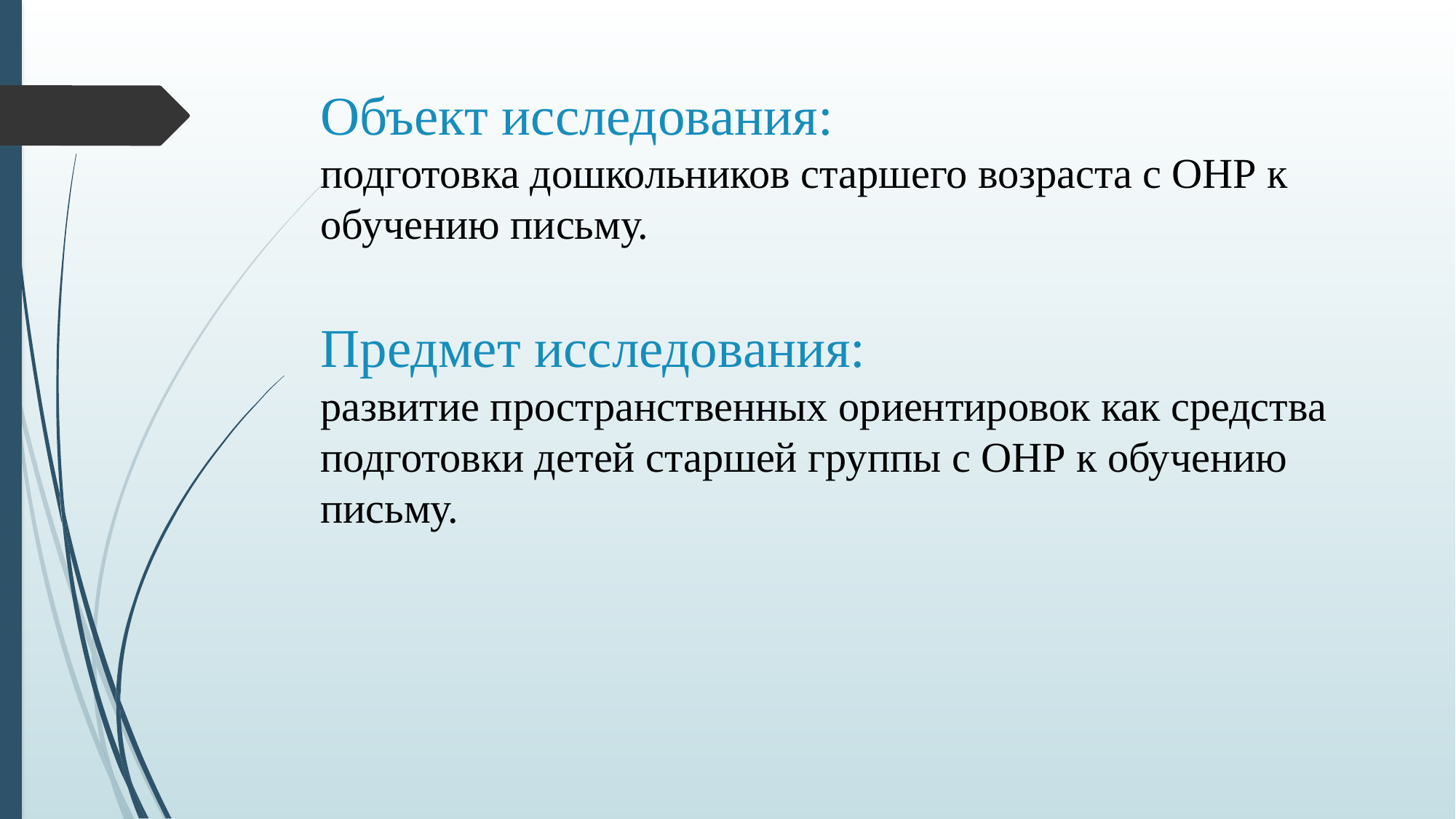

# Объект исследования: подготовка дошкольников старшего возраста с ОНР к обучению письму. Предмет исследования: развитие пространственных ориентировок как средства подготовки детей старшей группы с ОНР к обучению письму.